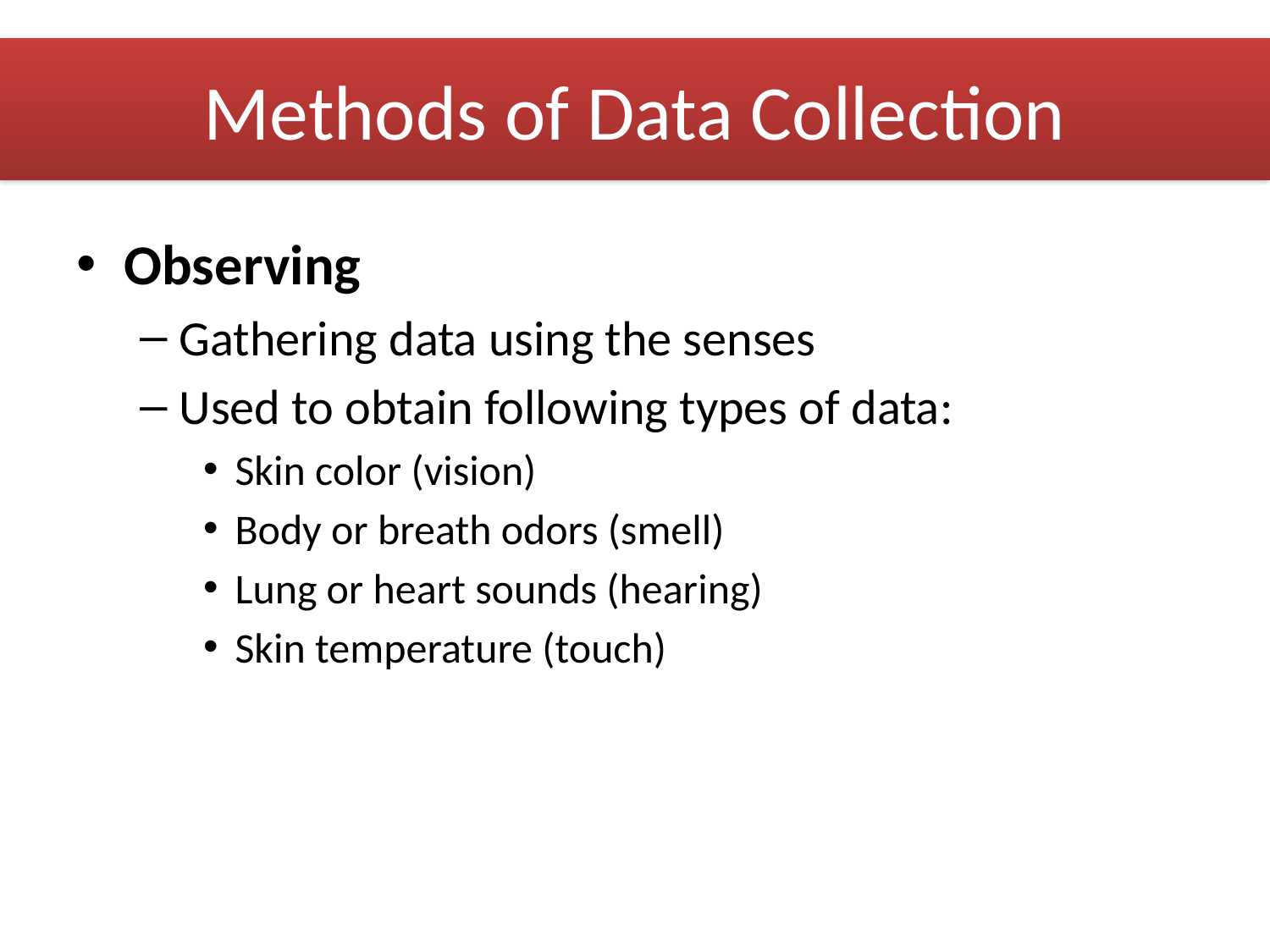

# Methods of Data Collection
Observing
Gathering data using the senses
Used to obtain following types of data:
Skin color (vision)
Body or breath odors (smell)
Lung or heart sounds (hearing)
Skin temperature (touch)